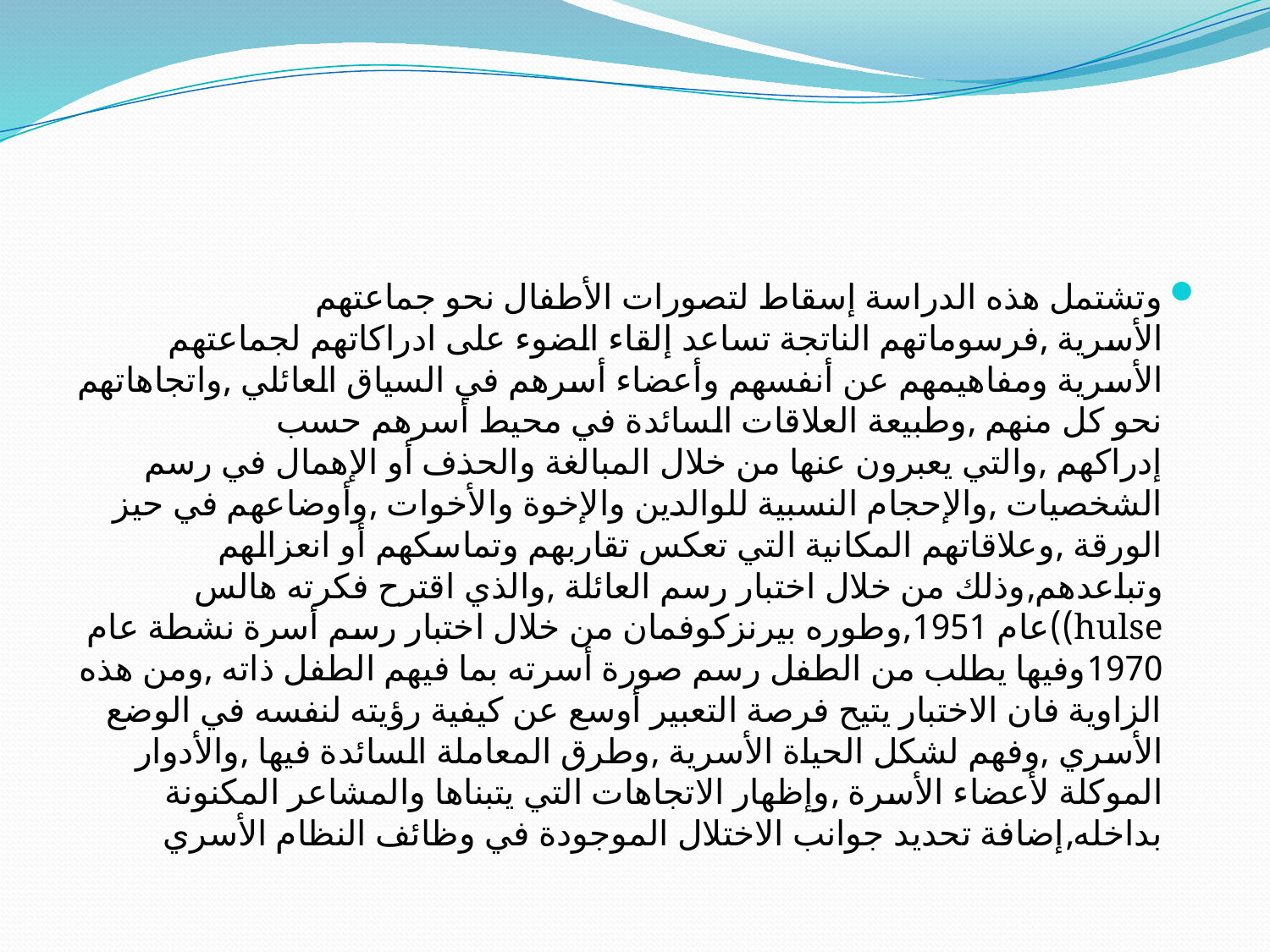

#
وتشتمل هذه الدراسة إسقاط لتصورات الأطفال نحو جماعتهم الأسرية ,فرسوماتهم الناتجة تساعد إلقاء الضوء على ادراكاتهم لجماعتهم الأسرية ومفاهيمهم عن أنفسهم وأعضاء أسرهم في السياق العائلي ,واتجاهاتهم نحو كل منهم ,وطبيعة العلاقات السائدة في محيط أسرهم حسب إدراكهم ,والتي يعبرون عنها من خلال المبالغة والحذف أو الإهمال في رسم الشخصيات ,والإحجام النسبية للوالدين والإخوة والأخوات ,وأوضاعهم في حيز الورقة ,وعلاقاتهم المكانية التي تعكس تقاربهم وتماسكهم أو انعزالهم وتباعدهم,وذلك من خلال اختبار رسم العائلة ,والذي اقترح فكرته هالس hulse))عام 1951,وطوره بيرنزكوفمان من خلال اختبار رسم أسرة نشطة عام  1970وفيها يطلب من الطفل رسم صورة أسرته بما فيهم الطفل ذاته ,ومن هذه الزاوية فان الاختبار يتيح فرصة التعبير أوسع عن كيفية رؤيته لنفسه في الوضع الأسري ,وفهم لشكل الحياة الأسرية ,وطرق المعاملة السائدة فيها ,والأدوار الموكلة لأعضاء الأسرة ,وإظهار الاتجاهات التي يتبناها والمشاعر المكنونة بداخله,إضافة تحديد جوانب الاختلال الموجودة في وظائف النظام الأسري